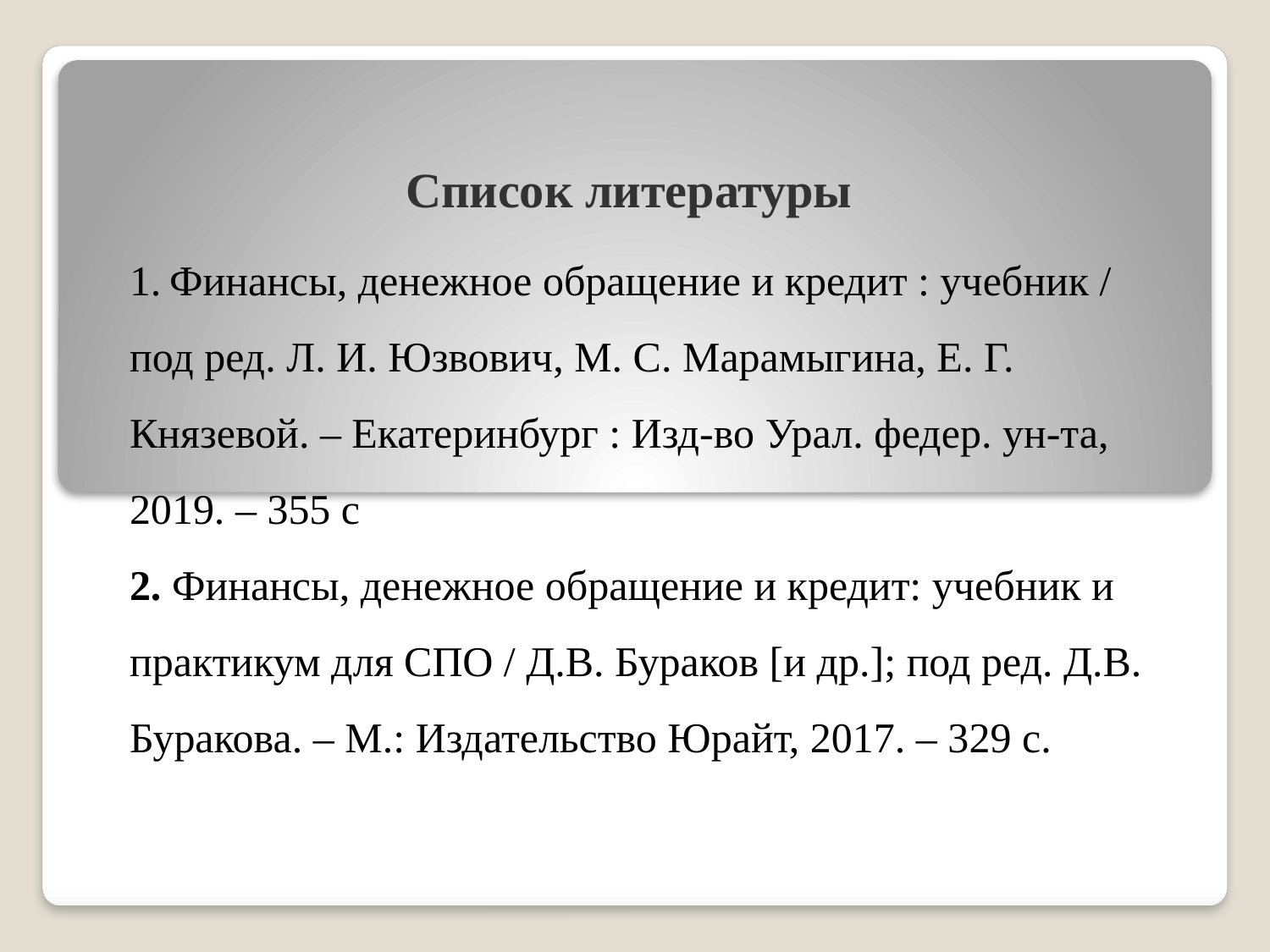

# Список литературы
1. Финансы, денежное обращение и кредит : учебник / под ред. Л. И. Юзвович, М. С. Марамыгина, Е. Г. Князевой. – Екатеринбург : Изд-во Урал. федер. ун-та, 2019. – 355 с
2. Финансы, денежное обращение и кредит: учебник и практикум для СПО / Д.В. Бураков [и др.]; под ред. Д.В. Буракова. – М.: Издательство Юрайт, 2017. – 329 с.